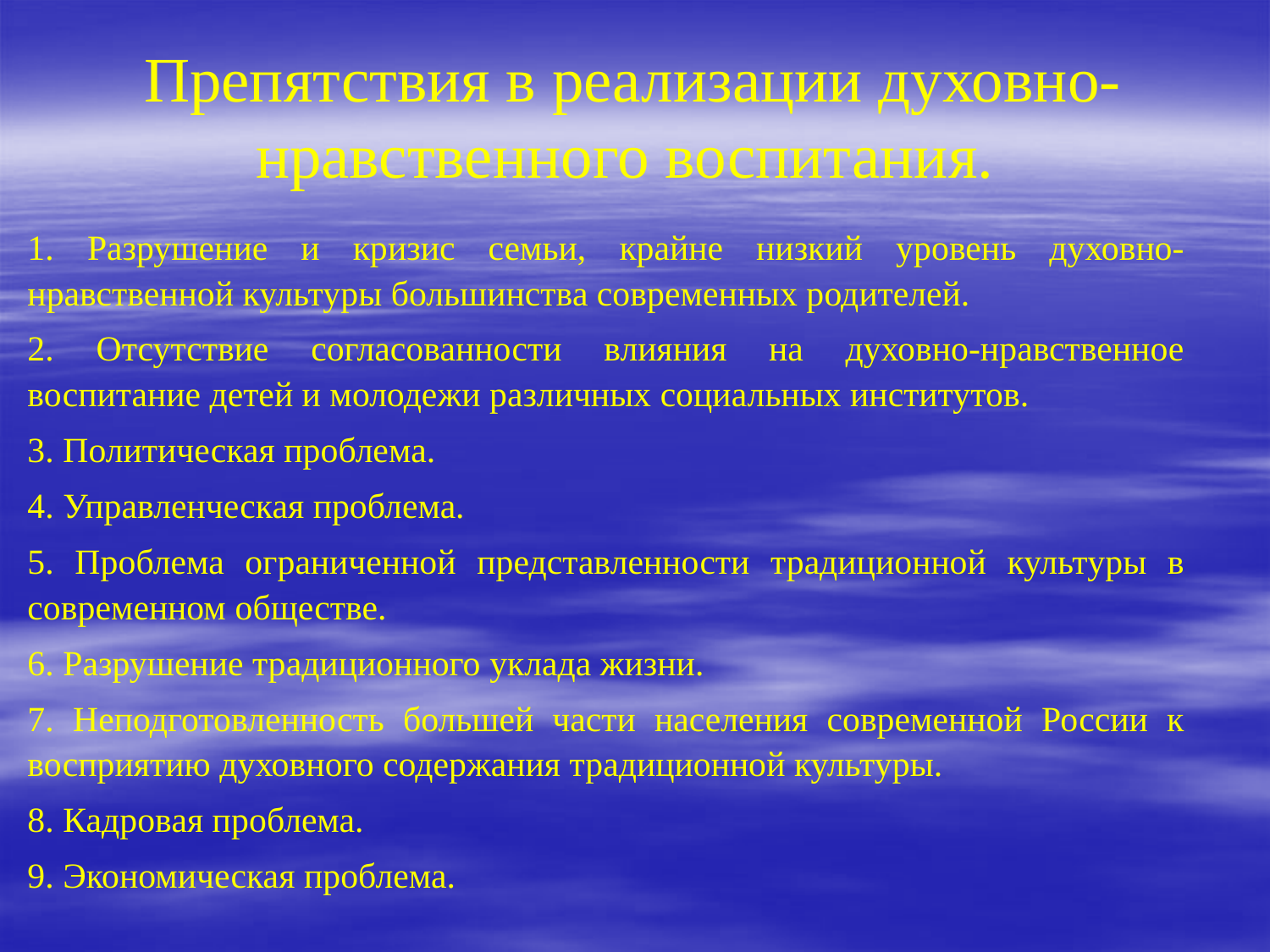

# Препятствия в реализации духовно-нравственного воспитания.
1. Разрушение и кризис семьи, крайне низкий уровень духовно-нравственной культуры большинства современных родителей.
2. Отсутствие согласованности влияния на духовно-нравственное воспитание детей и молодежи различных социальных институтов.
3. Политическая проблема.
4. Управленческая проблема.
5. Проблема ограниченной представленности традиционной культуры в современном обществе.
6. Разрушение традиционного уклада жизни.
7. Неподготовленность большей части населения современной России к восприятию духовного содержания традиционной культуры.
8. Кадровая проблема.
9. Экономическая проблема.